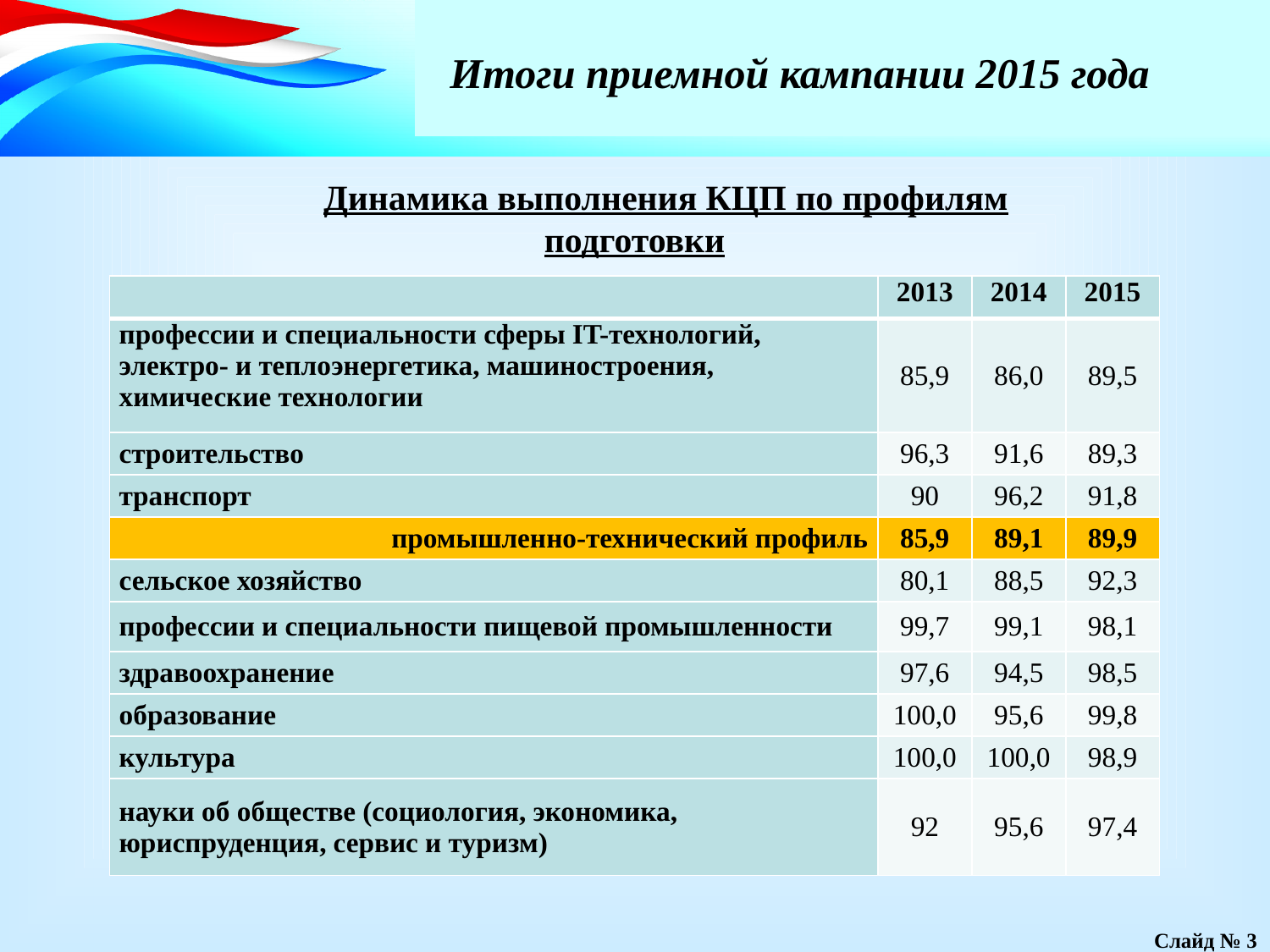

Итоги приемной кампании 2015 года
Динамика выполнения КЦП по профилям подготовки
|  | 2013 | 2014 | 2015 |
| --- | --- | --- | --- |
| профессии и специальности сферы IT-технологий, электро- и теплоэнергетика, машиностроения, химические технологии | 85,9 | 86,0 | 89,5 |
| строительство | 96,3 | 91,6 | 89,3 |
| транспорт | 90 | 96,2 | 91,8 |
| промышленно-технический профиль | 85,9 | 89,1 | 89,9 |
| сельское хозяйство | 80,1 | 88,5 | 92,3 |
| профессии и специальности пищевой промышленности | 99,7 | 99,1 | 98,1 |
| здравоохранение | 97,6 | 94,5 | 98,5 |
| образование | 100,0 | 95,6 | 99,8 |
| культура | 100,0 | 100,0 | 98,9 |
| науки об обществе (социология, экономика, юриспруденция, сервис и туризм) | 92 | 95,6 | 97,4 |
Слайд № 3